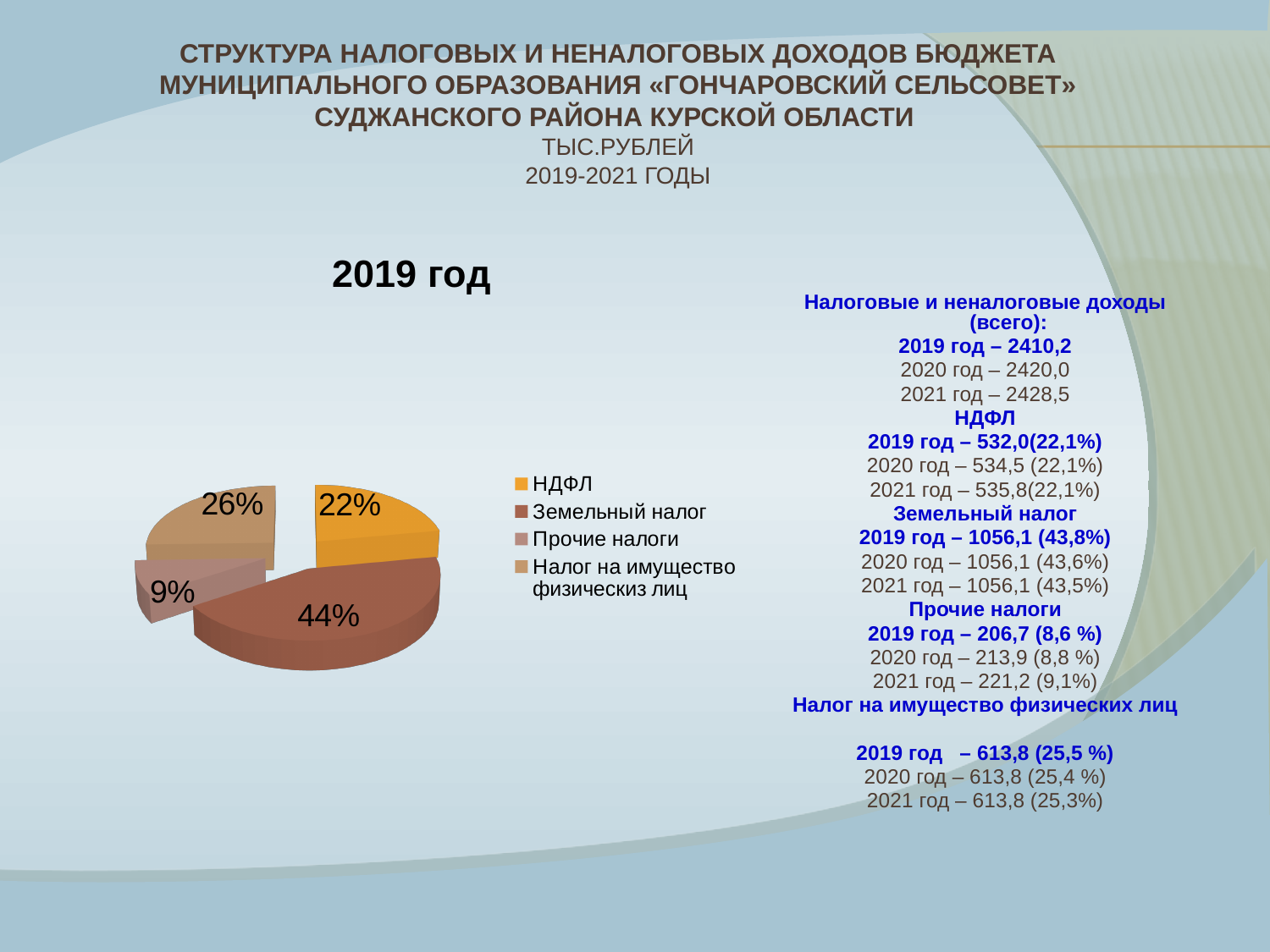

# Структура налоговых и неналоговых доходов бюджета муниципального образования «Гончаровский сельсовет» Суджанского района Курской области тыс.рублей 2019-2021 годы

[unsupported chart]

Налоговые и неналоговые доходы (всего):
2019 год – 2410,2
2020 год – 2420,0
2021 год – 2428,5
НДФЛ
2019 год – 532,0(22,1%)
2020 год – 534,5 (22,1%)
2021 год – 535,8(22,1%)
Земельный налог
2019 год – 1056,1 (43,8%)
2020 год – 1056,1 (43,6%)
2021 год – 1056,1 (43,5%)
Прочие налоги
2019 год – 206,7 (8,6 %)
2020 год – 213,9 (8,8 %)
2021 год – 221,2 (9,1%)
Налог на имущество физических лиц

2019 год   – 613,8 (25,5 %)
2020 год – 613,8 (25,4 %)
2021 год – 613,8 (25,3%)